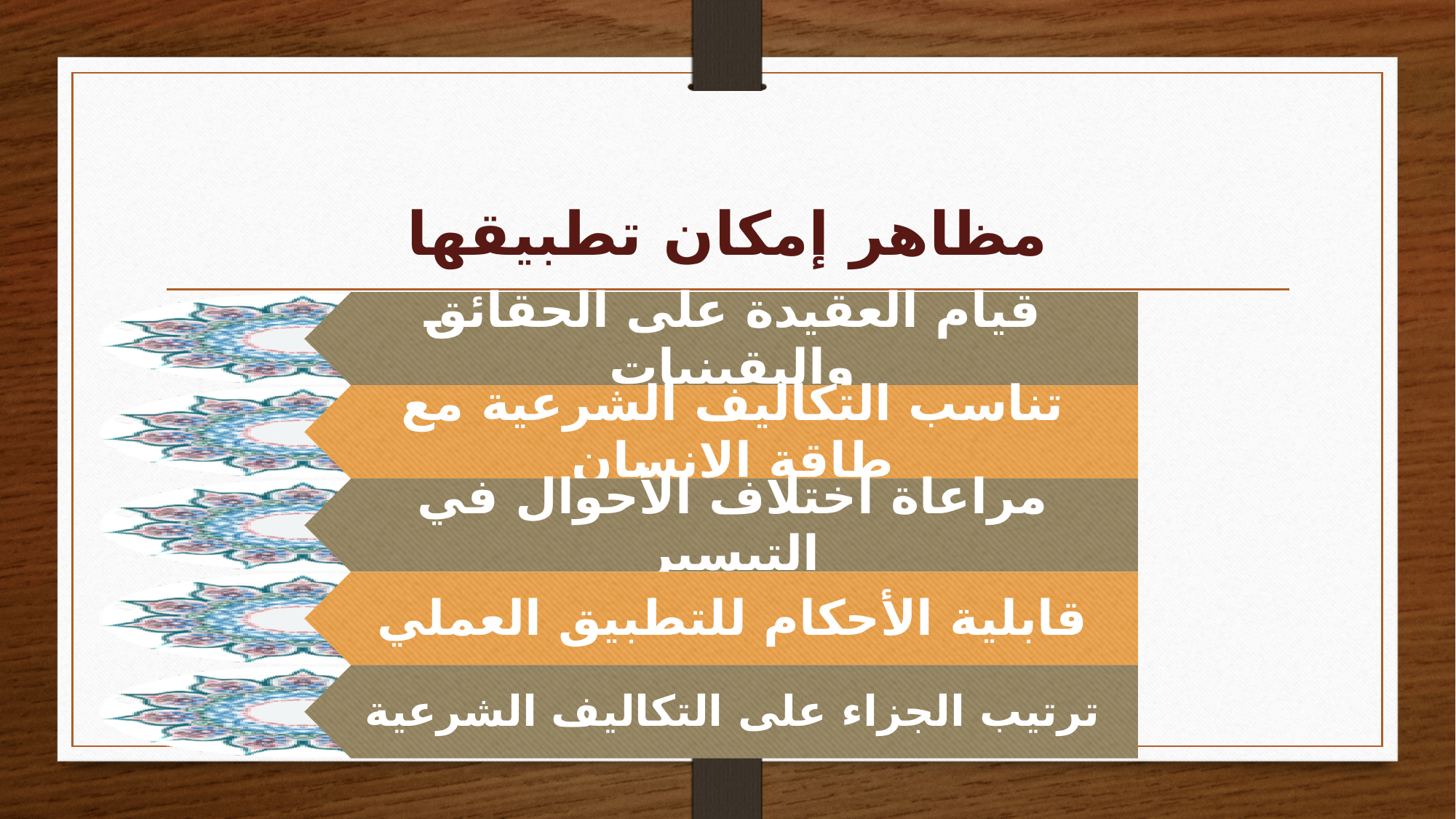

# مظاهر إمكان تطبيقها
ترتيب الجزاء على التكاليف الشرعية